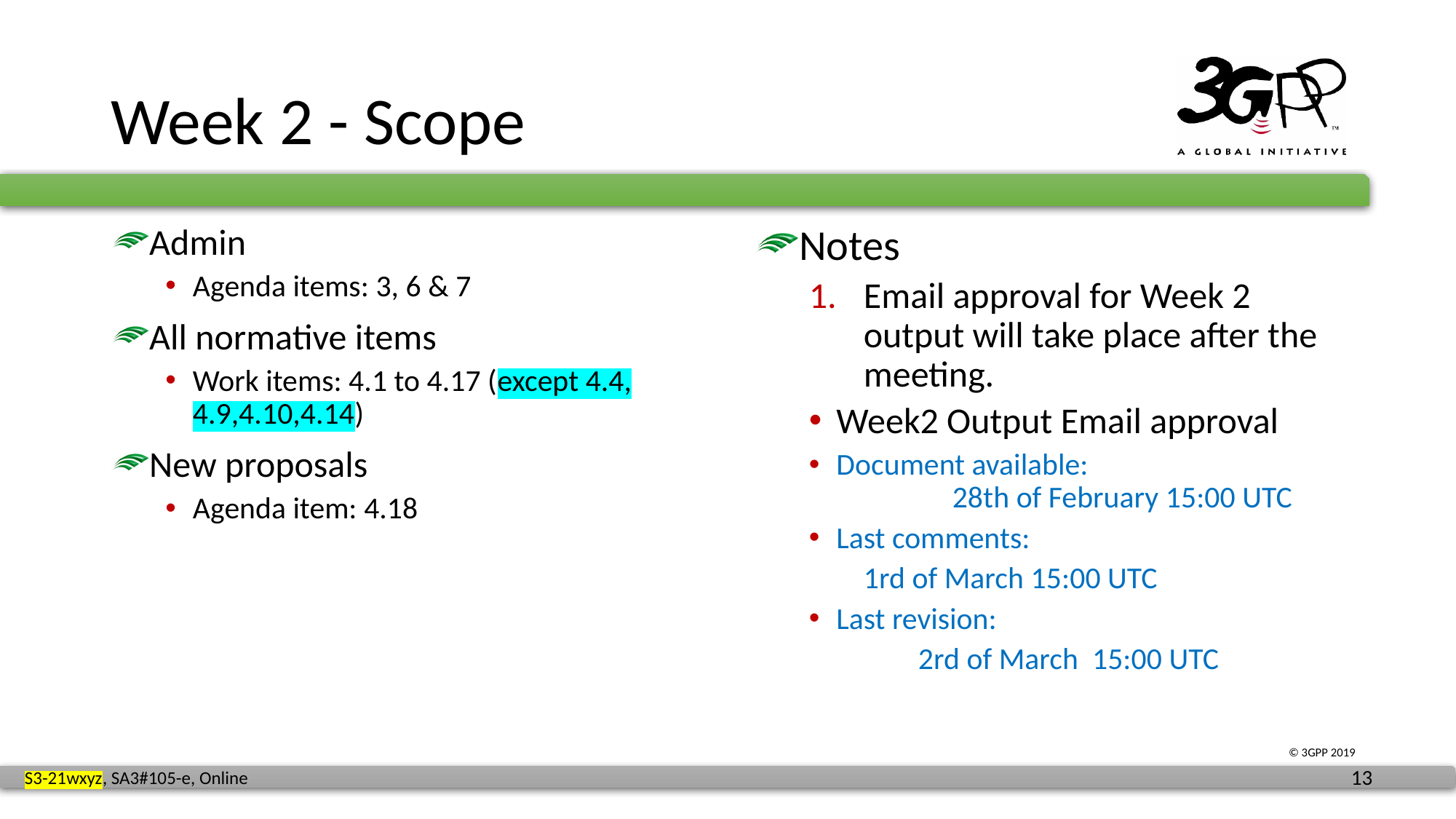

# Week 2 - Scope
Admin
Agenda items: 3, 6 & 7
All normative items
Work items: 4.1 to 4.17 (except 4.4, 4.9,4.10,4.14)
New proposals
Agenda item: 4.18

Notes
Email approval for Week 2 output will take place after the meeting.
Week2 Output Email approval
Document available:			 28th of February 15:00 UTC
Last comments:
1rd of March 15:00 UTC
Last revision:
	2rd of March  15:00 UTC